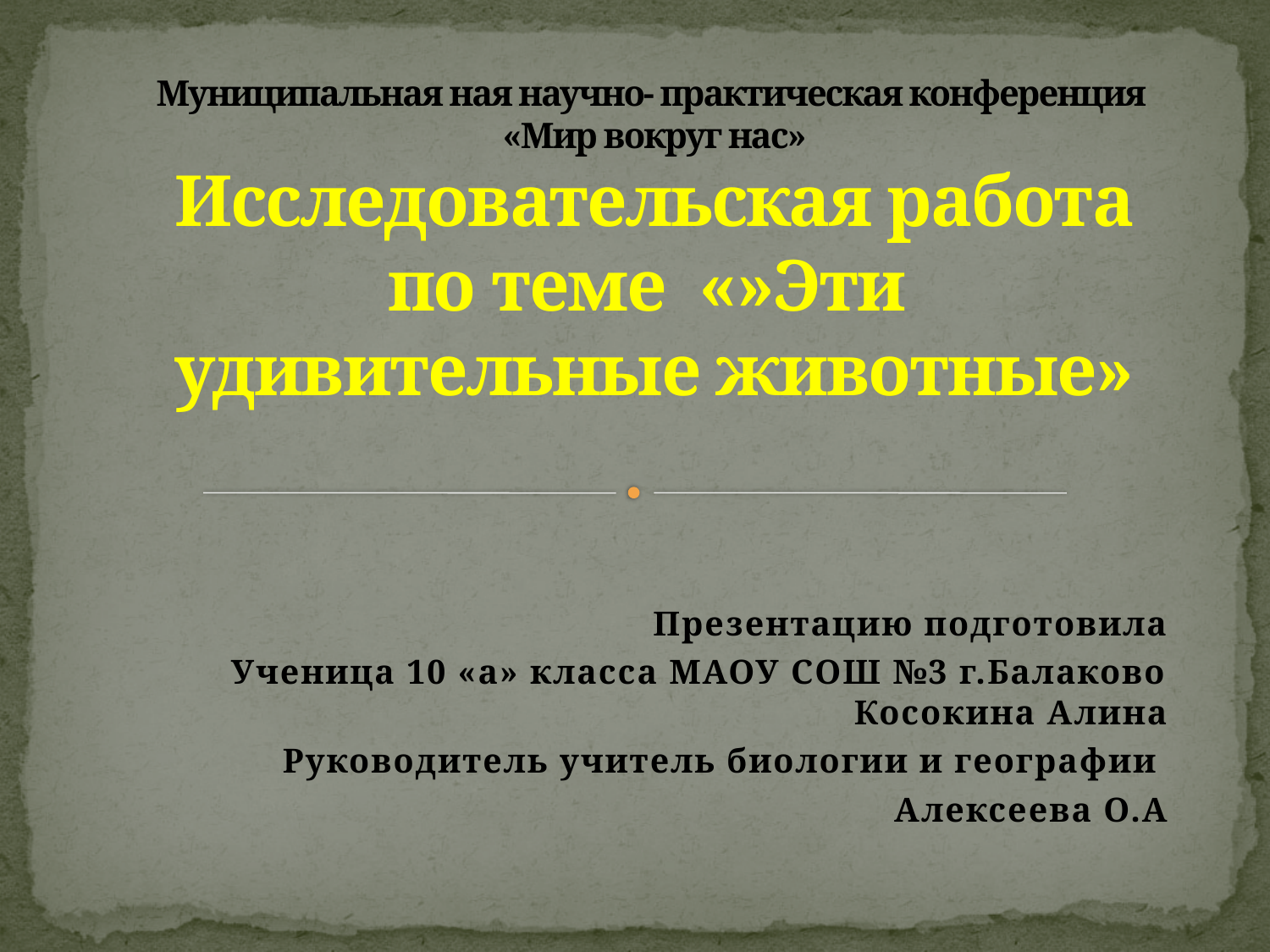

# Муниципальная ная научно- практическая конференция «Мир вокруг нас» Исследовательская работа  по теме  «»Эти  удивительные животные»
Презентацию подготовила
Ученица 10 «а» класса МАОУ СОШ №3 г.Балаково Косокина Алина
Руководитель учитель биологии и географии
Алексеева О.А